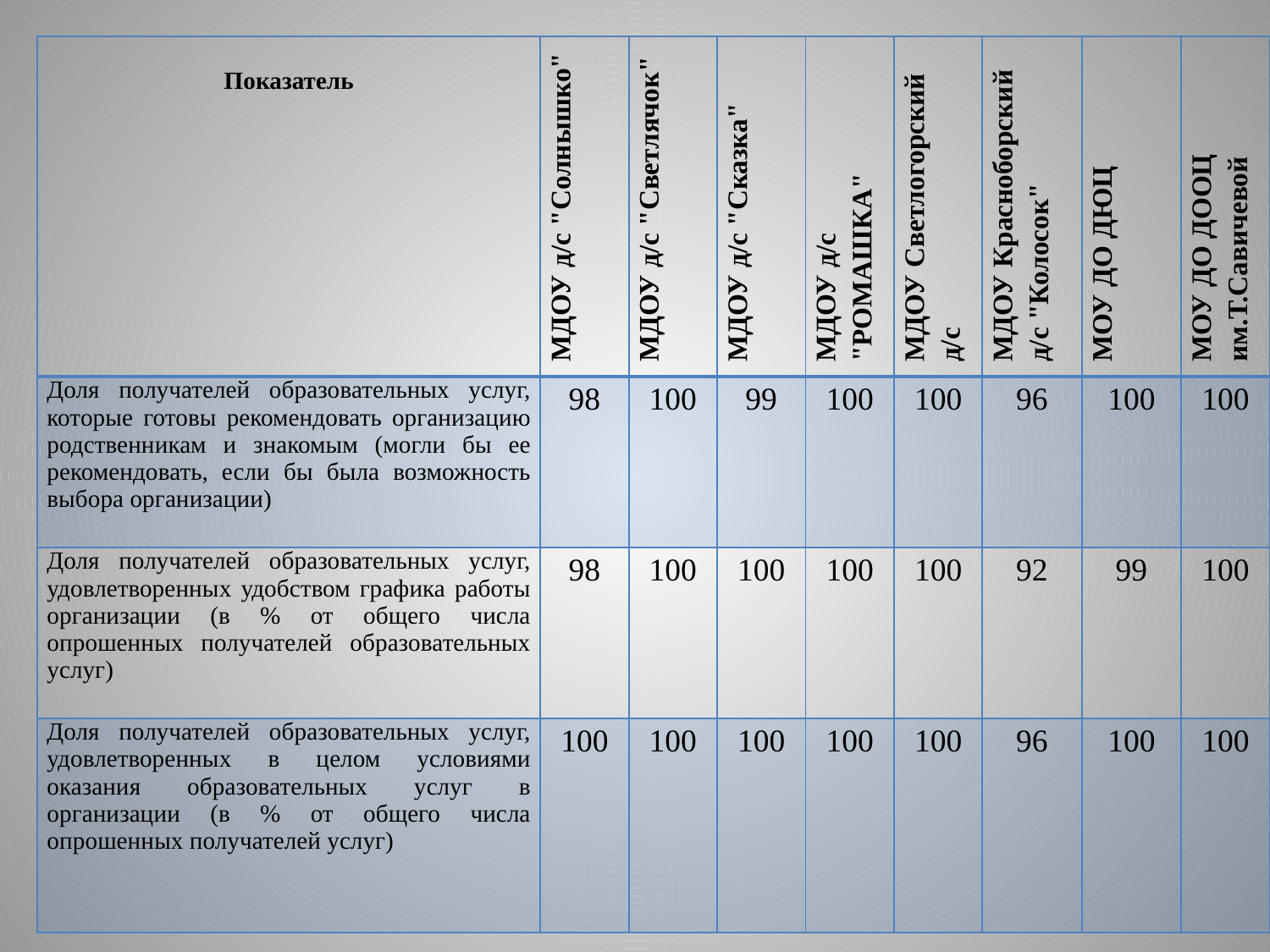

| Показатель | МДОУ д/с "Солнышко" | МДОУ д/с "Светлячок" | МДОУ д/с "Сказка" | МДОУ д/с "РОМАШКА" | МДОУ Светлогорский д/с | МДОУ Красноборский д/с "Колосок" | МОУ ДО ДЮЦ | МОУ ДО ДООЦ им.Т.Савичевой |
| --- | --- | --- | --- | --- | --- | --- | --- | --- |
| Доля получателей образовательных услуг, которые готовы рекомендовать организацию родственникам и знакомым (могли бы ее рекомендовать, если бы была возможность выбора организации) | 98 | 100 | 99 | 100 | 100 | 96 | 100 | 100 |
| Доля получателей образовательных услуг, удовлетворенных удобством графика работы организации (в % от общего числа опрошенных получателей образовательных услуг) | 98 | 100 | 100 | 100 | 100 | 92 | 99 | 100 |
| Доля получателей образовательных услуг, удовлетворенных в целом условиями оказания образовательных услуг в организации (в % от общего числа опрошенных получателей услуг) | 100 | 100 | 100 | 100 | 100 | 96 | 100 | 100 |